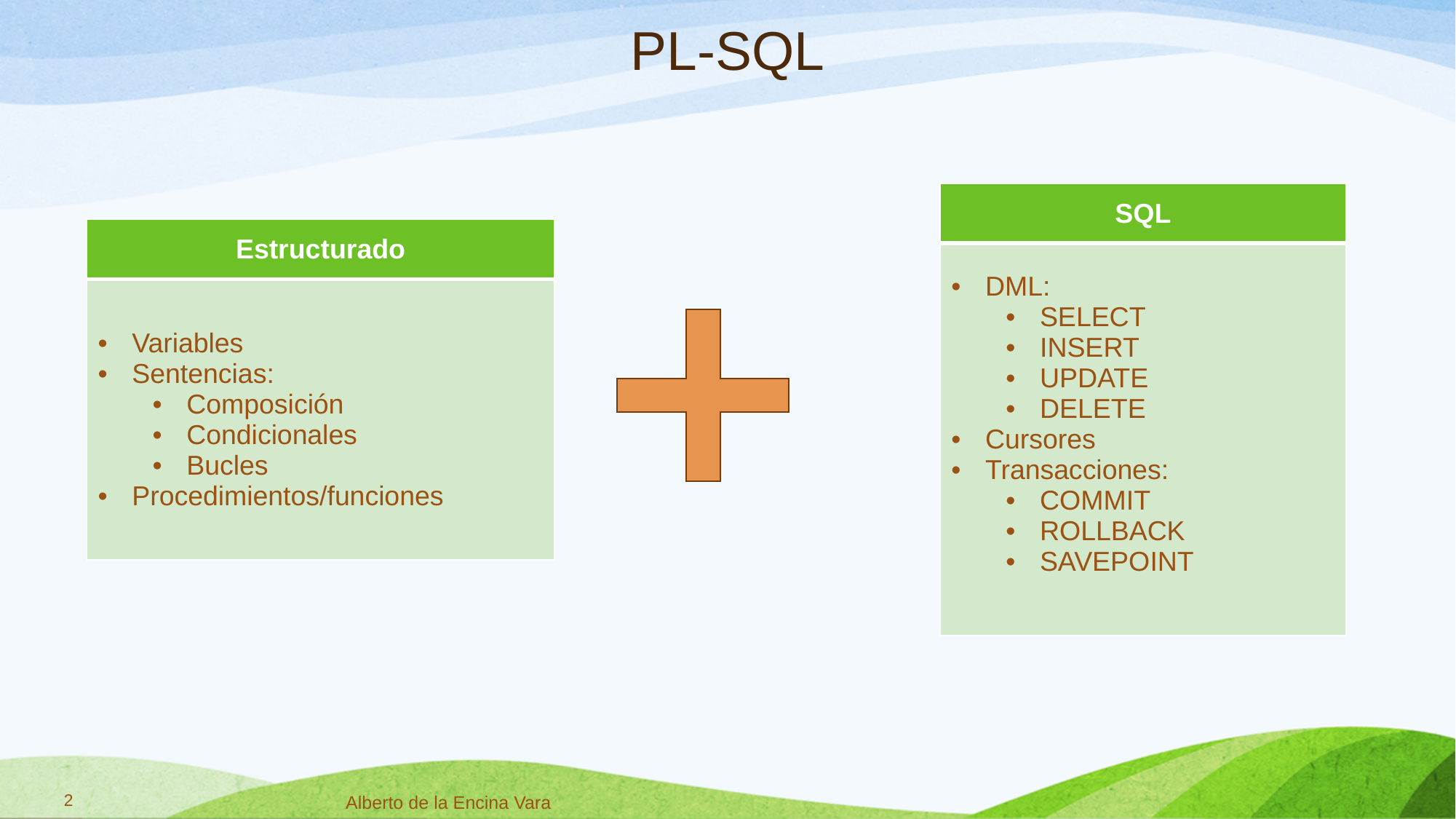

# PL-SQL
| SQL |
| --- |
| DML: SELECT INSERT UPDATE DELETE Cursores Transacciones: COMMIT ROLLBACK SAVEPOINT |
| Estructurado |
| --- |
| Variables Sentencias: Composición Condicionales Bucles Procedimientos/funciones |

2
Alberto de la Encina Vara